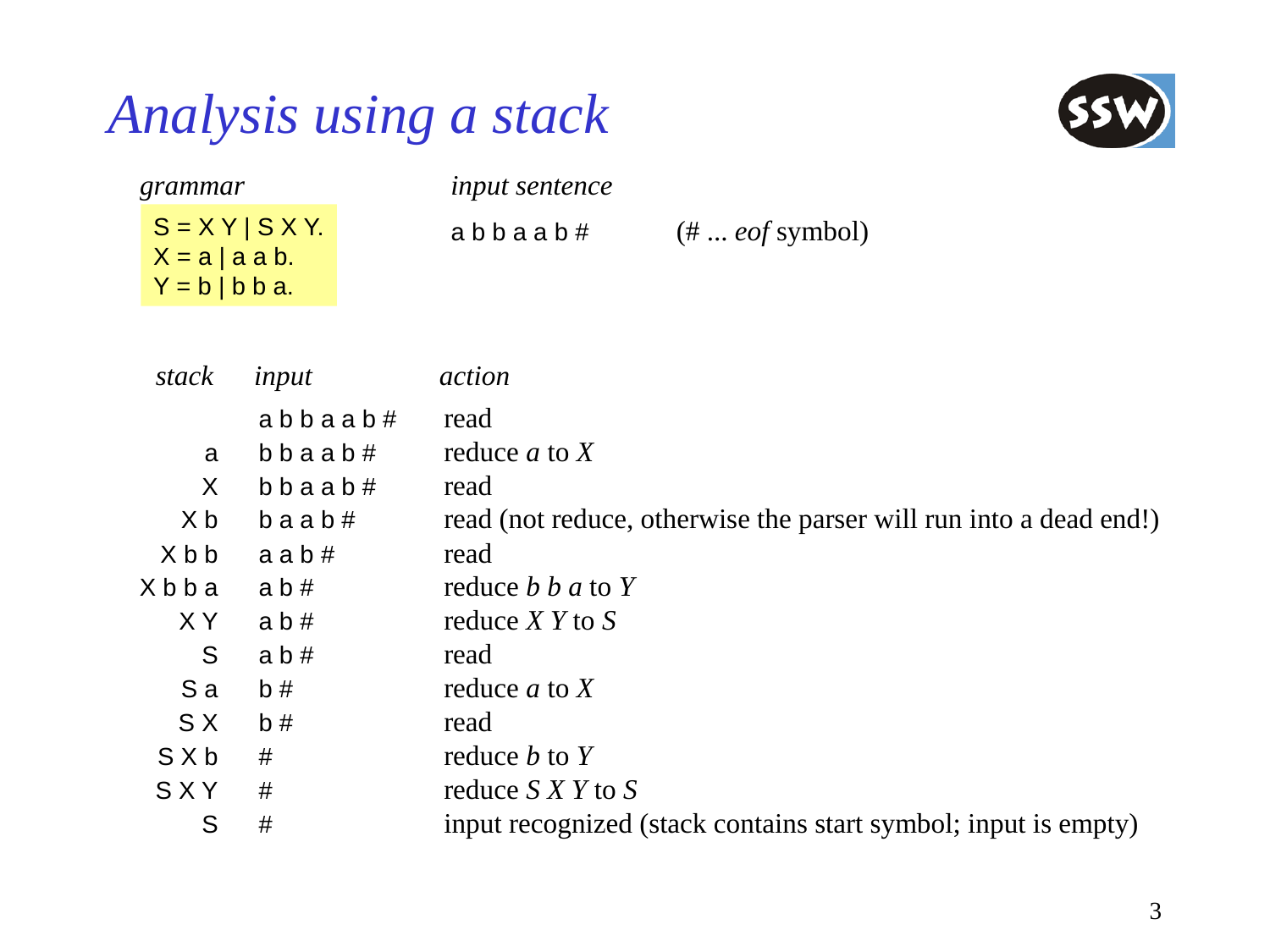

# Analysis using a stack
grammar
input sentence
S = X Y | S X Y.
X = a | a a b.
Y = b | b b a.
(# ... eof symbol)
a b b a a b #
	stack	input	action
		a b b a a b #	read
	a	b b a a b #	reduce a to X
	X	b b a a b #	read
	X b	b a a b #	read (not reduce, otherwise the parser will run into a dead end!)
	X b b	a a b #	read
	X b b a	a b #	reduce b b a to Y
	X Y	a b #	reduce X Y to S
	S	a b #	read
	S a	b #	reduce a to X
	S X	b #	read
	S X b	#	reduce b to Y
	S X Y	#	reduce S X Y to S
	S	#	input recognized (stack contains start symbol; input is empty)
3